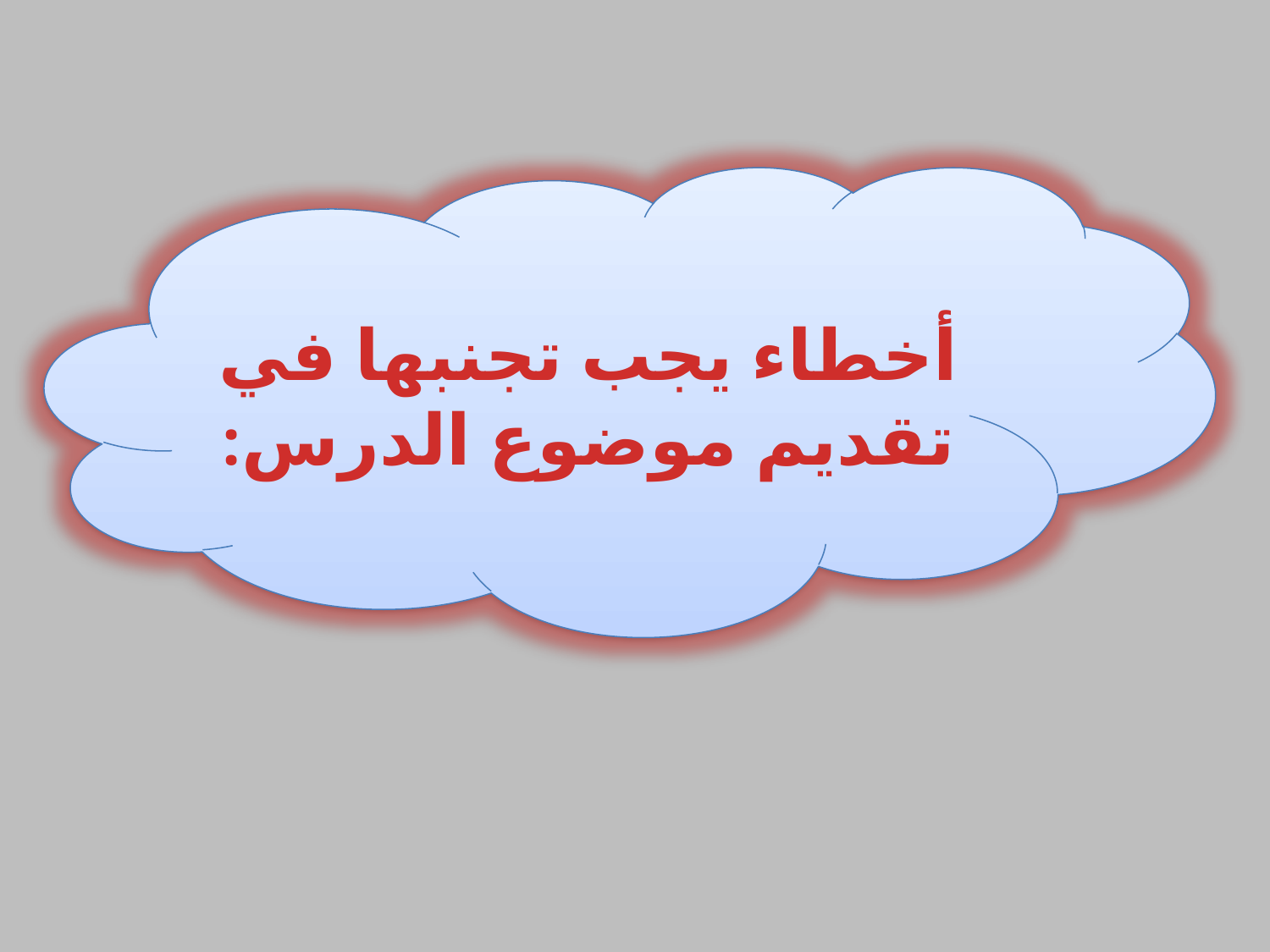

أخطاء يجب تجنبها في تقديم موضوع الدرس: